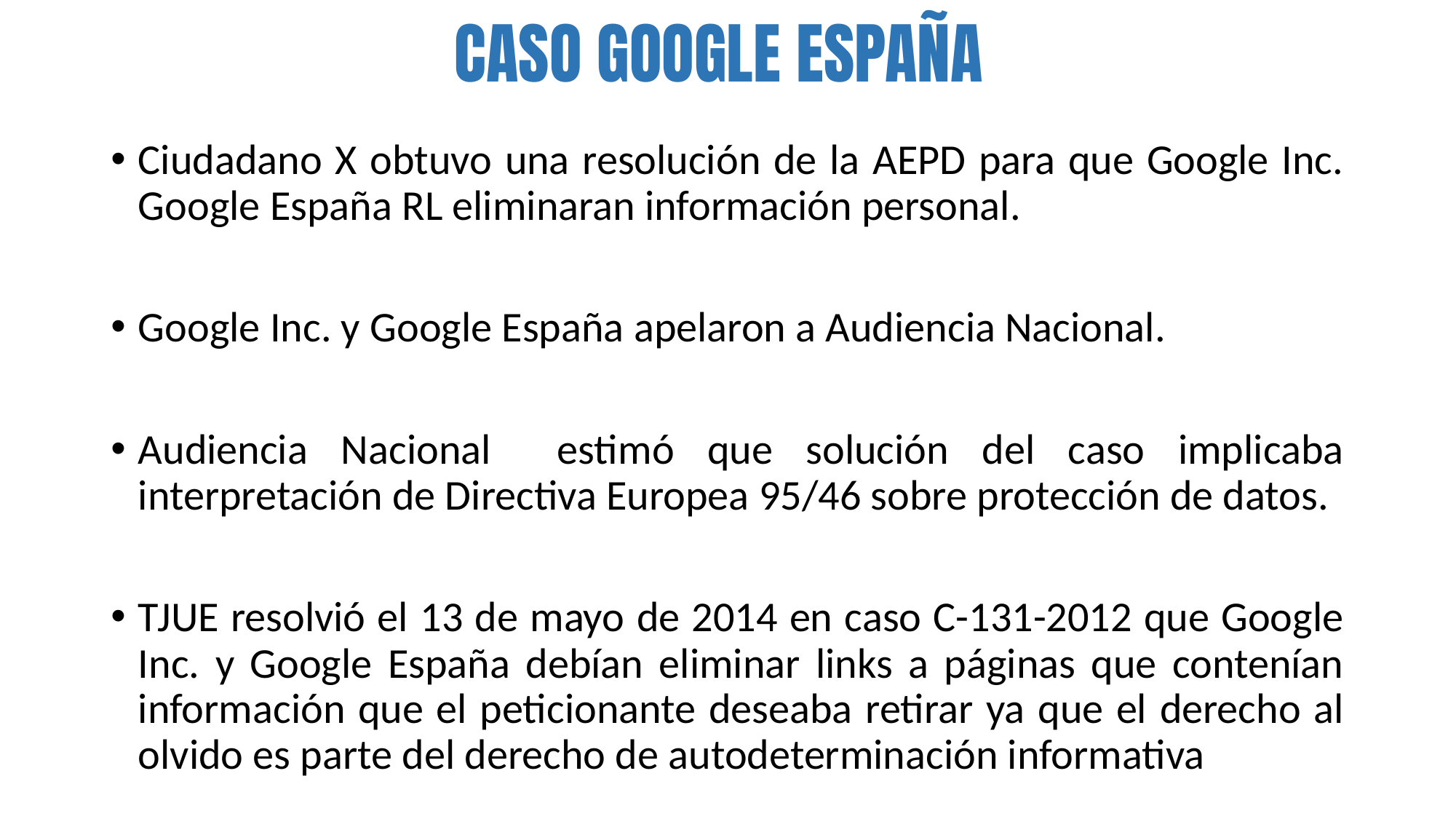

# CASO GOOGLE ESPAÑA
Ciudadano X obtuvo una resolución de la AEPD para que Google Inc. Google España RL eliminaran información personal.

Google Inc. y Google España apelaron a Audiencia Nacional.

Audiencia Nacional  estimó que solución del caso implicaba interpretación de Directiva Europea 95/46 sobre protección de datos.

TJUE resolvió el 13 de mayo de 2014 en caso C-131-2012 que Google Inc. y Google España debían eliminar links a páginas que contenían información que el peticionante deseaba retirar ya que el derecho al olvido es parte del derecho de autodeterminación informativa